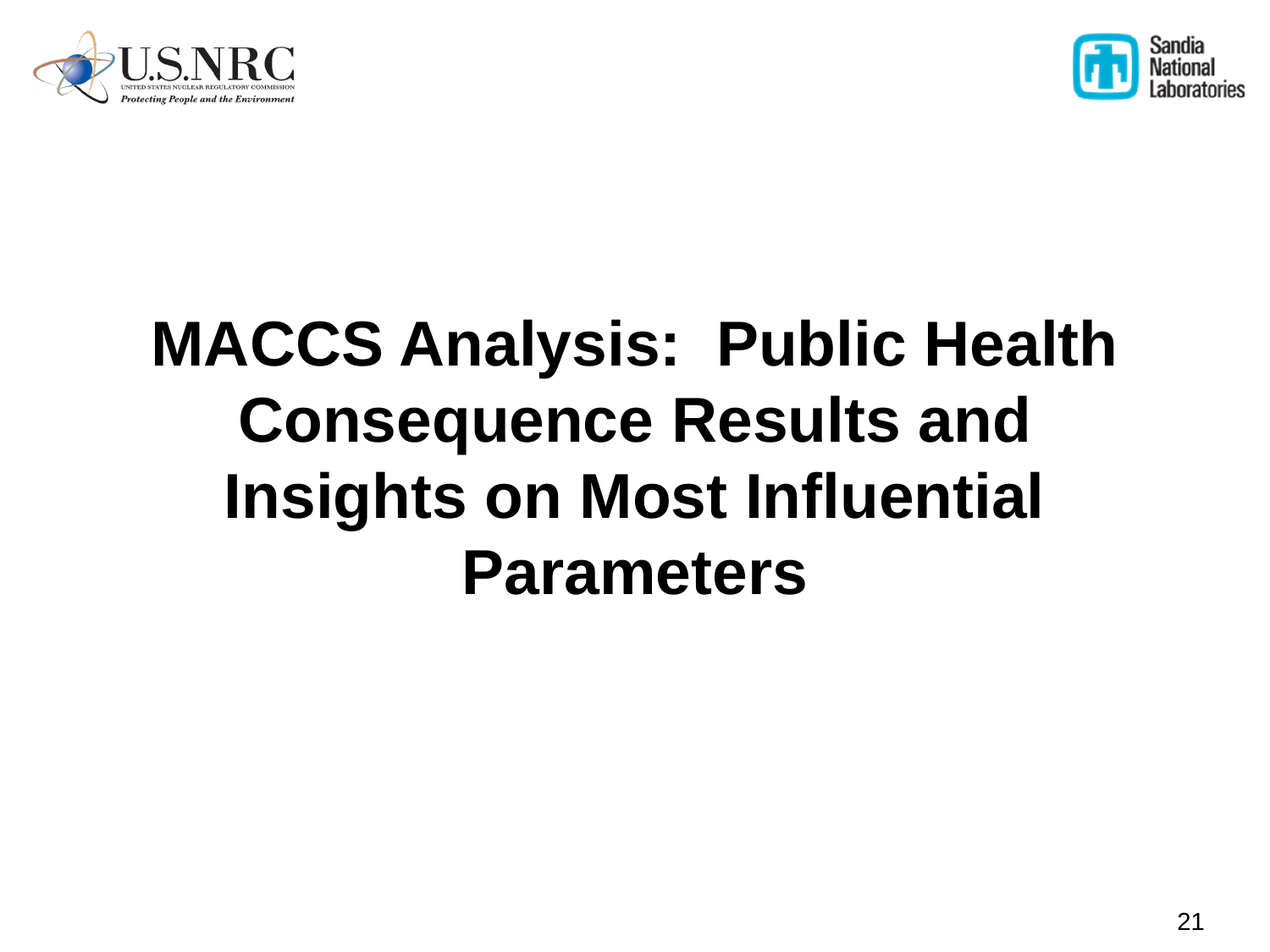

MACCS Analysis:  Public Health Consequence Results and Insights on Most Influential Parameters
21